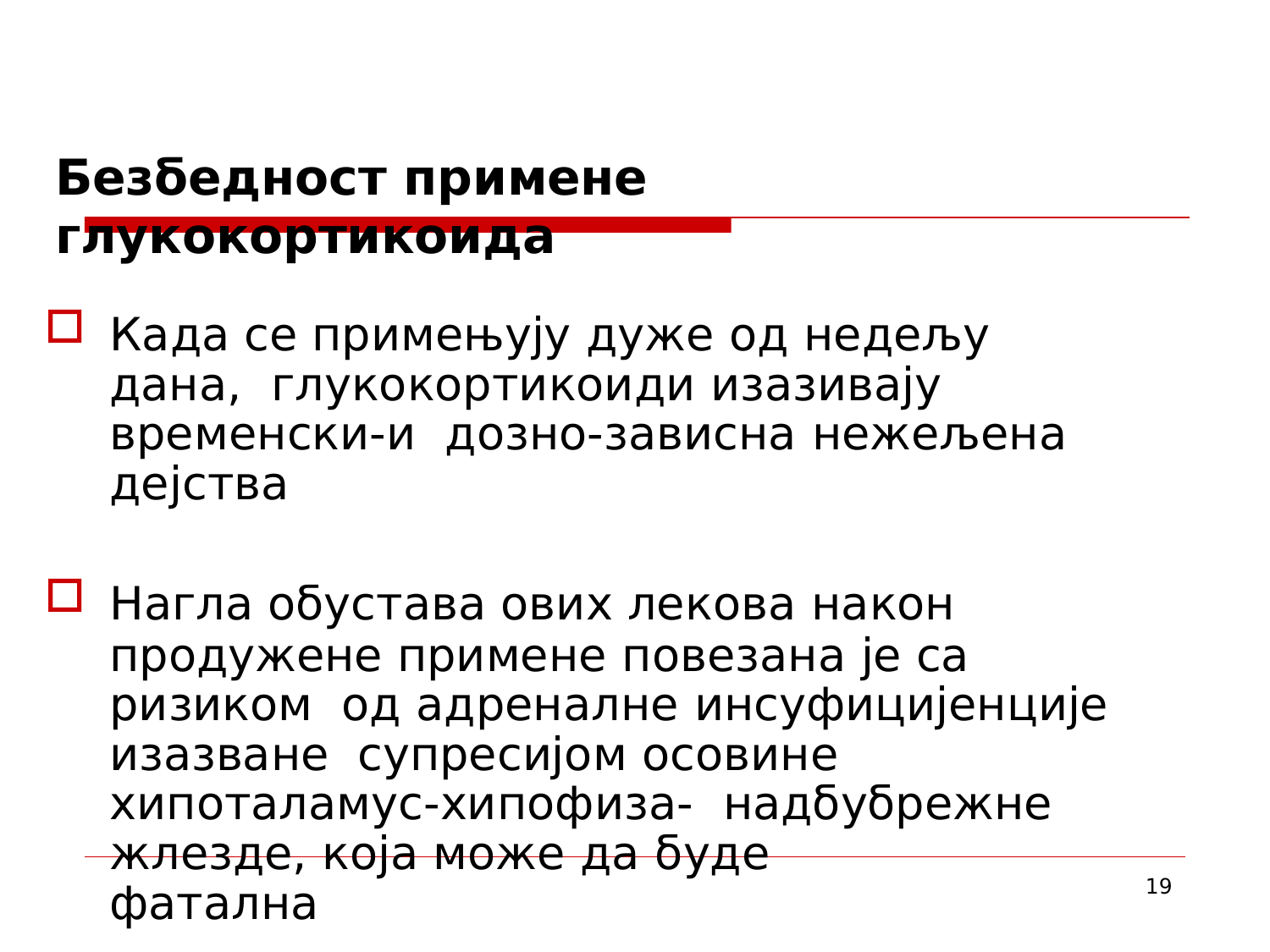

# Безбедност примене глукокортикоида
Када се примењују дуже од недељу дана,  глукокортикоиди изазивају временски-и  дозно-зависна нежељена дејства

Нагла обустава ових лекова након
продужене примене повезана је са ризиком  од адреналне инсуфицијенције изазване  супресијом осовине хипоталамус-хипофиза-  надбубрежне жлезде, која може да буде
фатална

19